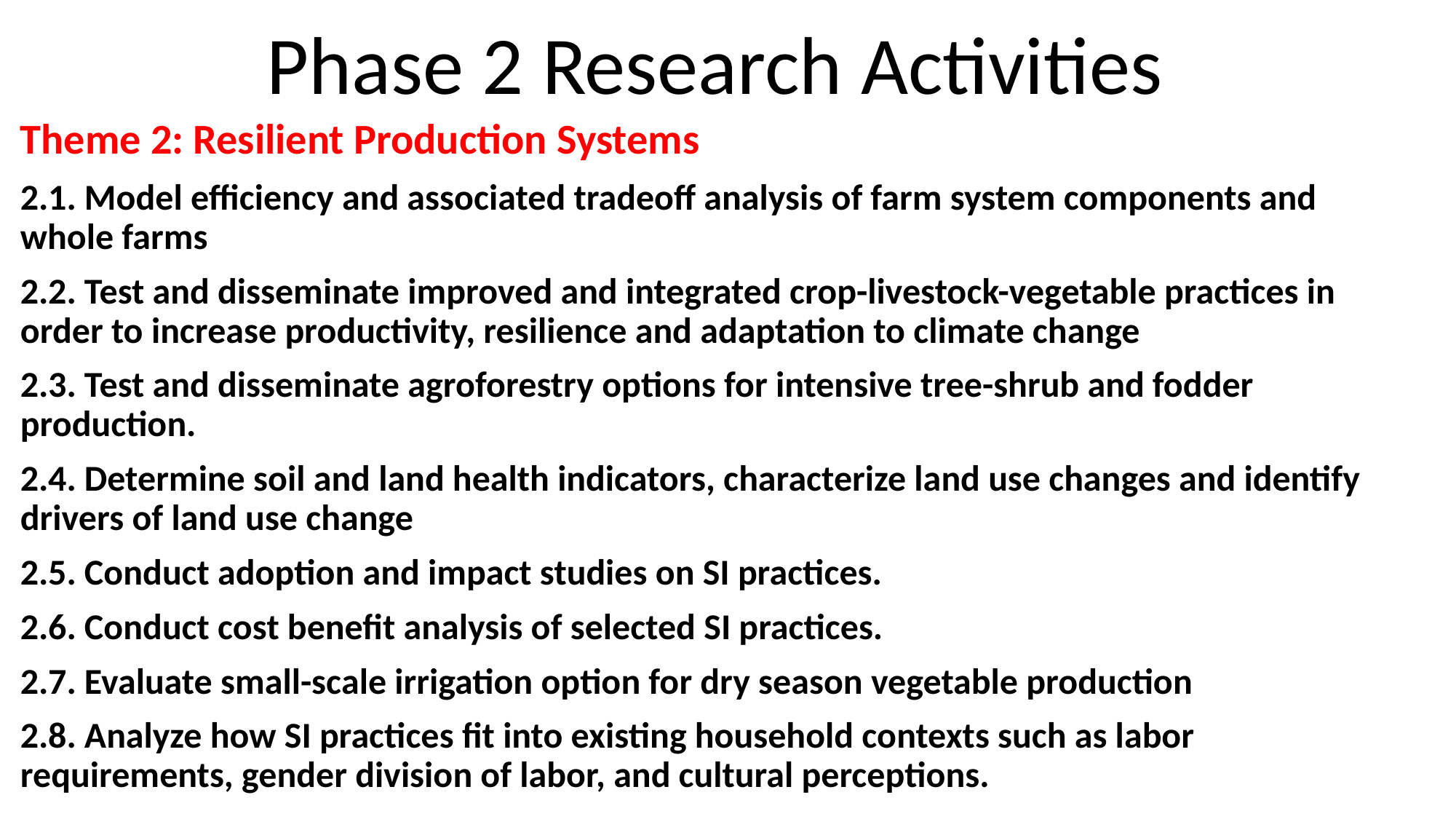

# Phase 2 Research Activities
Theme 2: Resilient Production Systems
2.1. Model efficiency and associated tradeoff analysis of farm system components and whole farms
2.2. Test and disseminate improved and integrated crop-livestock-vegetable practices in order to increase productivity, resilience and adaptation to climate change
2.3. Test and disseminate agroforestry options for intensive tree-shrub and fodder production.
2.4. Determine soil and land health indicators, characterize land use changes and identify drivers of land use change
2.5. Conduct adoption and impact studies on SI practices.
2.6. Conduct cost benefit analysis of selected SI practices.
2.7. Evaluate small-scale irrigation option for dry season vegetable production
2.8. Analyze how SI practices fit into existing household contexts such as labor requirements, gender division of labor, and cultural perceptions.